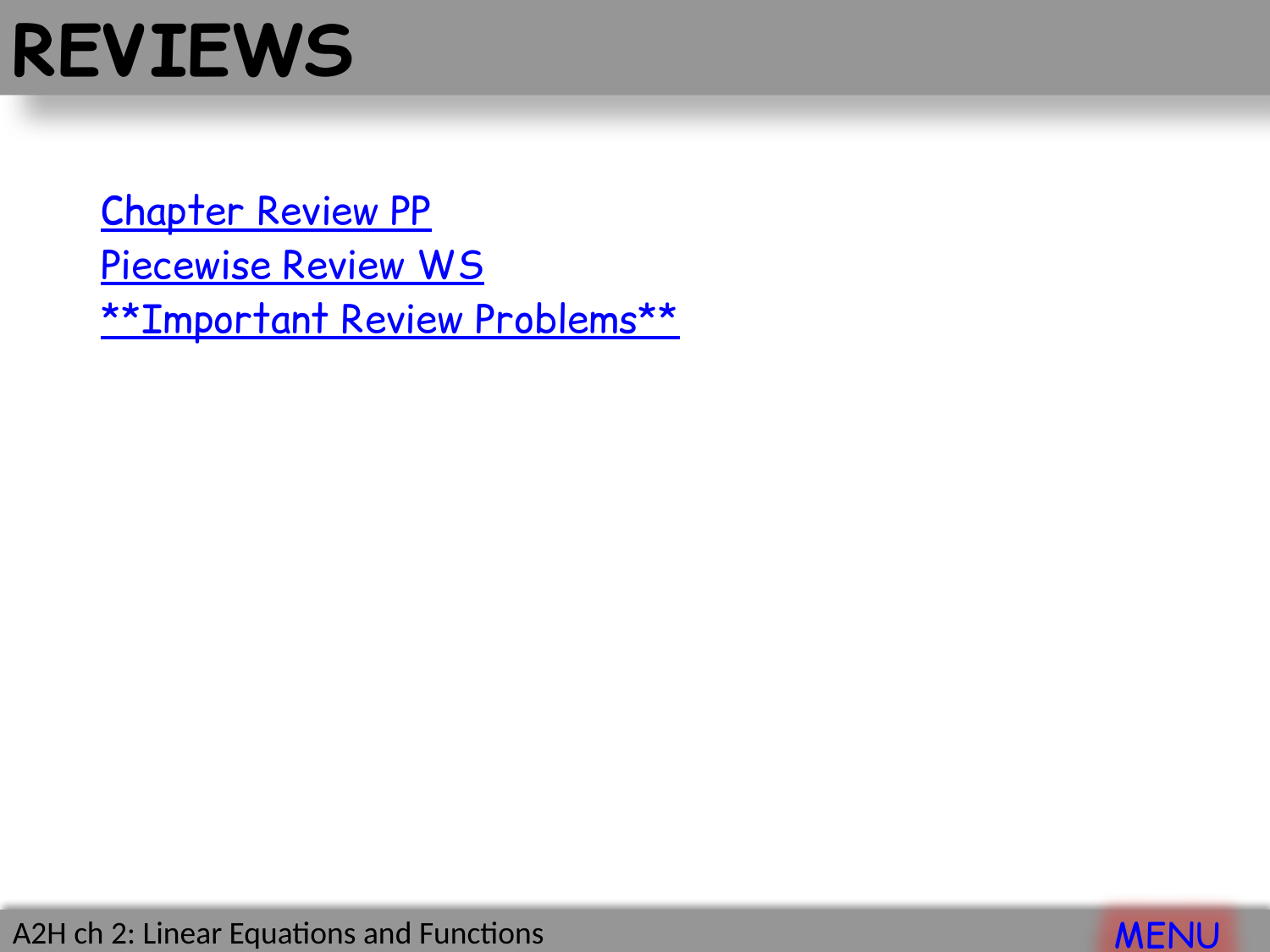

REVIEWS
Chapter Review PP
Piecewise Review WS
**Important Review Problems**
MENU
A2H ch 2: Linear Equations and Functions